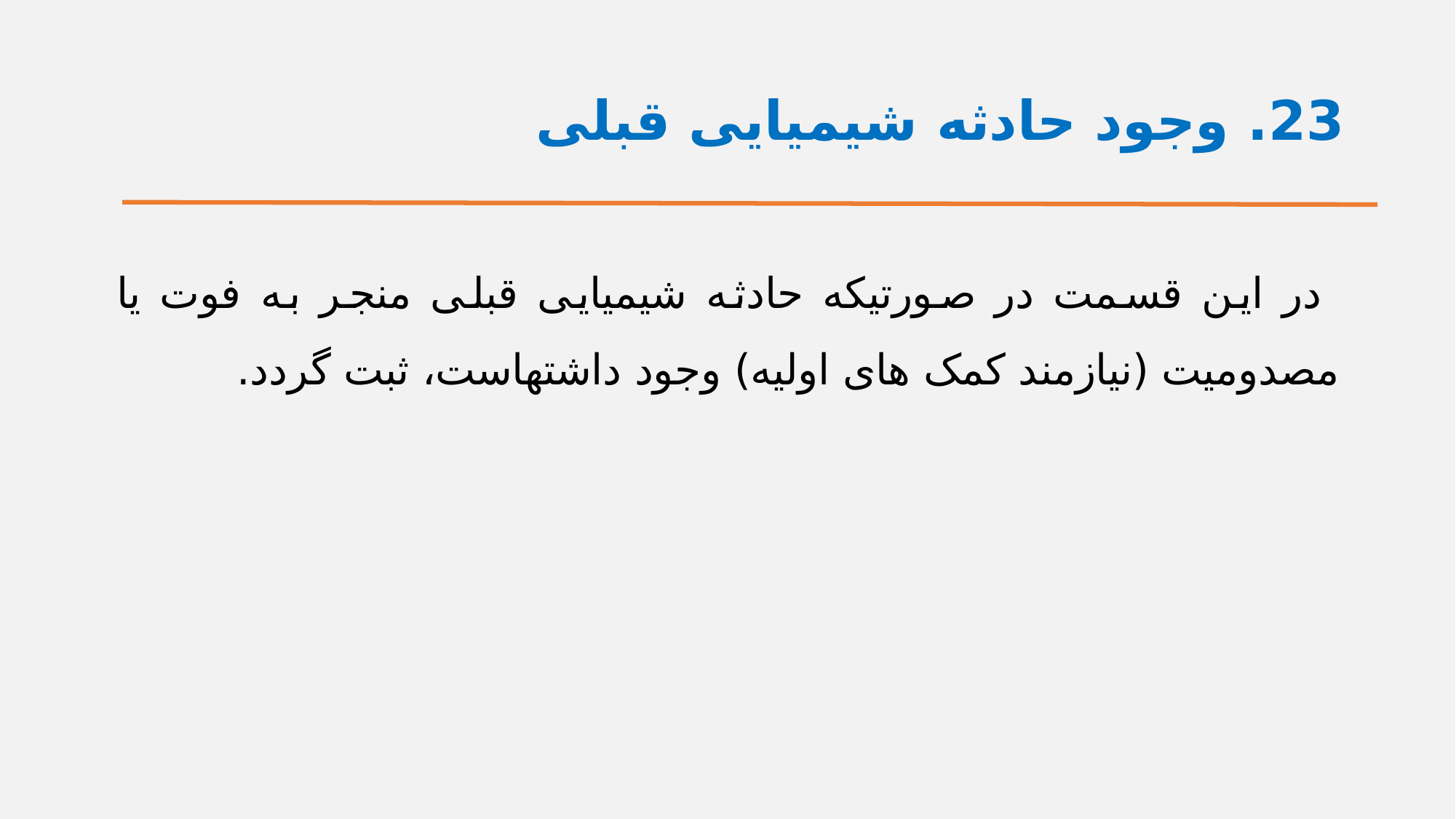

# 23. وجود حادثه شیمیایی قبلی
 در این قسمت در صورتیکه حادثه شیمیایی قبلی منجر به فوت یا مصدومیت (نیازمند کمک های اولیه) وجود داشته­است، ثبت گردد.